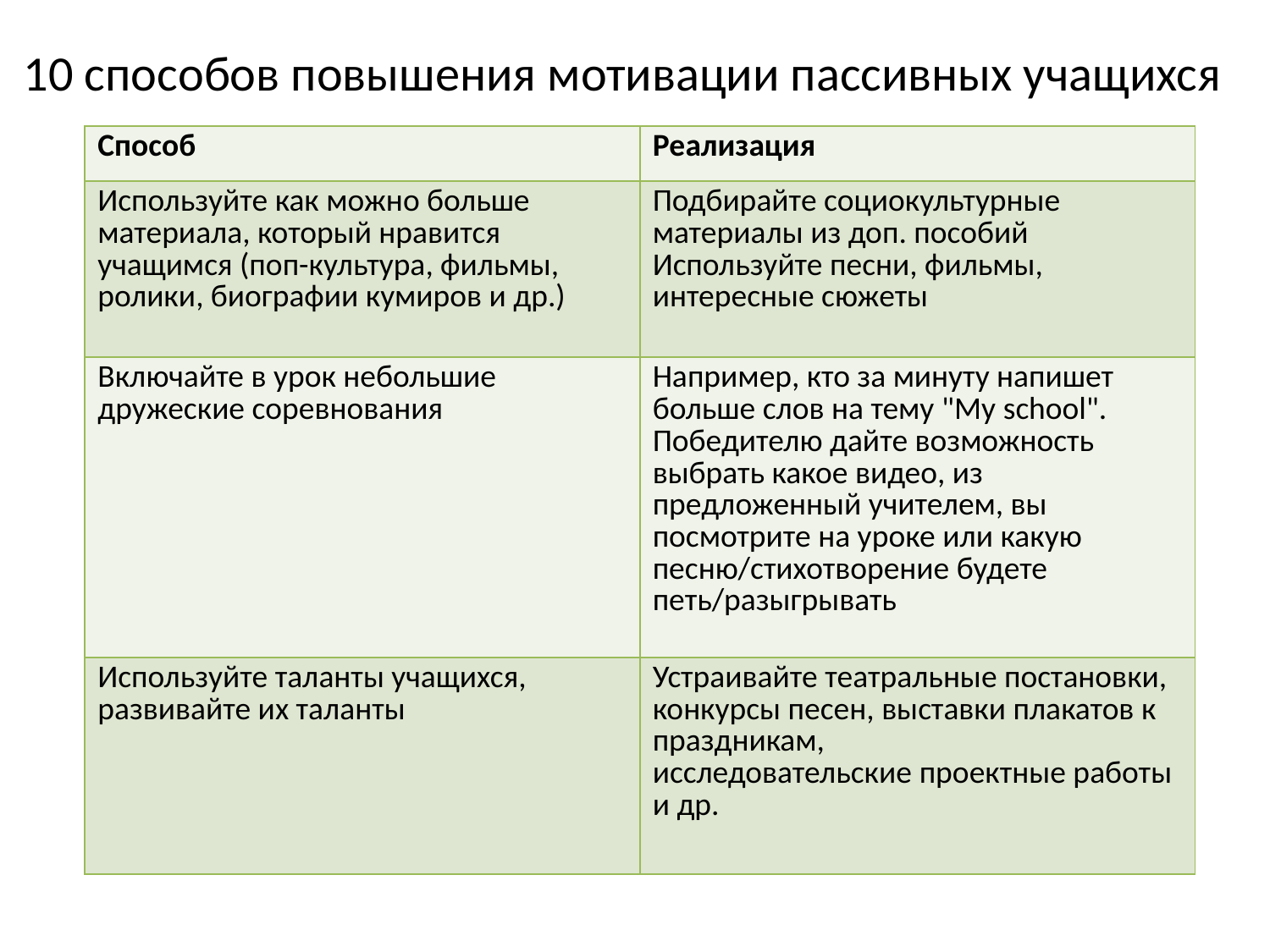

# 10 способов повышения мотивации пассивных учащихся
| Способ | Реализация |
| --- | --- |
| Используйте как можно больше материала, который нравится учащимся (поп-культура, фильмы, ролики, биографии кумиров и др.) | Подбирайте социокультурные материалы из доп. пособий Используйте песни, фильмы, интересные сюжеты |
| Включайте в урок небольшие дружеские соревнования | Например, кто за минуту напишет больше слов на тему "My school". Победителю дайте возможность выбрать какое видео, из предложенный учителем, вы посмотрите на уроке или какую песню/стихотворение будете петь/разыгрывать |
| Используйте таланты учащихся, развивайте их таланты | Устраивайте театральные постановки, конкурсы песен, выставки плакатов к праздникам, исследовательские проектные работы и др. |